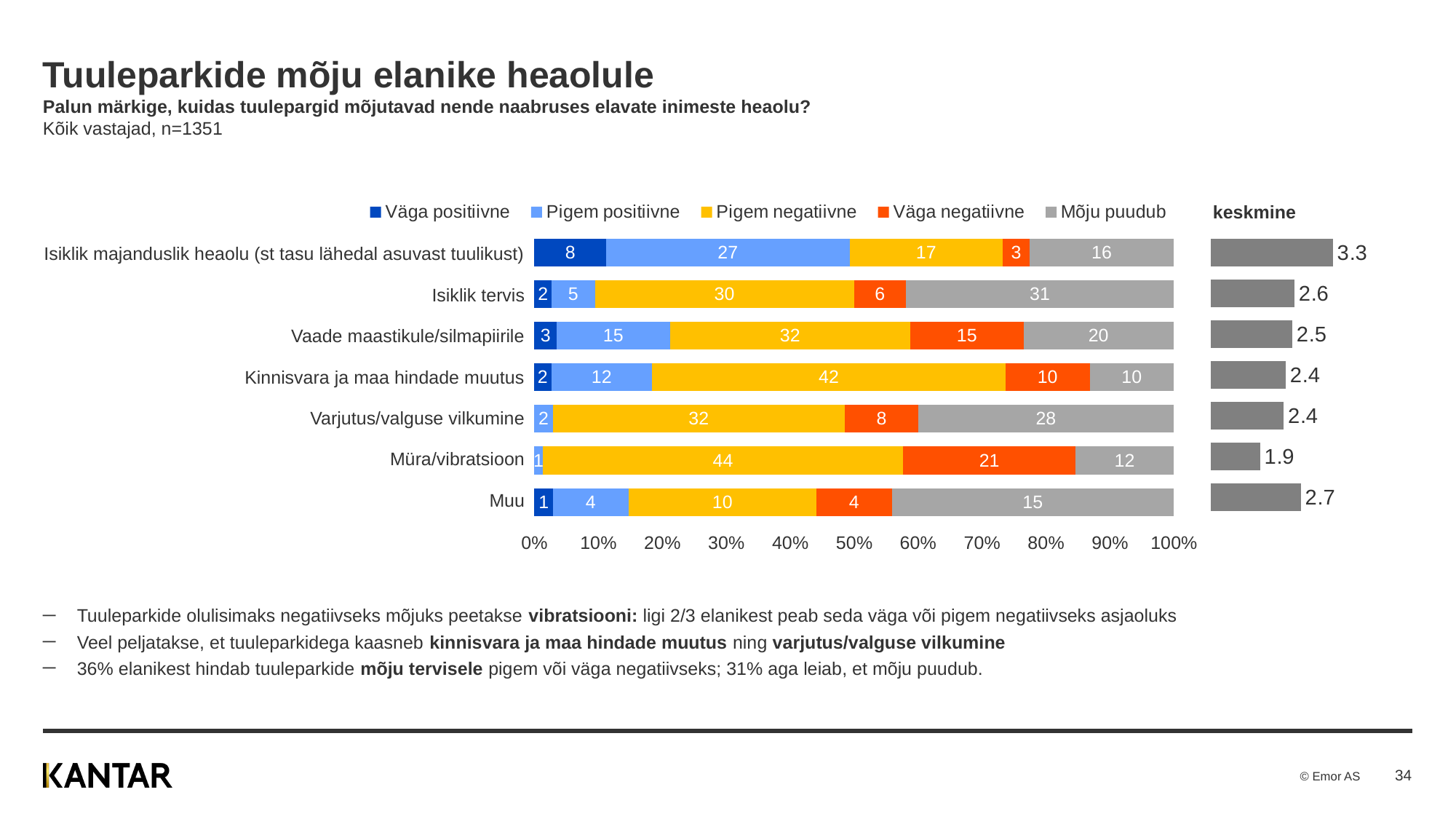

# Tuuleparkide mõju elanike heaolule Palun märkige, kuidas tuulepargid mõjutavad nende naabruses elavate inimeste heaolu? Kõik vastajad, n=1351

### Chart

| Category | Väga positiivne | Pigem positiivne | Pigem negatiivne | Väga negatiivne | Mõju puudub |
|---|---|---|---|---|---|
| Isiklik majanduslik heaolu (st tasu lähedal asuvast tuulikust) | 8.0 | 27.0 | 17.0 | 3.0 | 16.0 |
| Isiklik tervis | 2.0 | 5.0 | 30.0 | 6.0 | 31.0 |
| Vaade maastikule/silmapiirile | 3.0 | 15.0 | 32.0 | 15.0 | 20.0 |
| Kinnisvara ja maa hindade muutus | 2.0 | 12.0 | 42.0 | 10.0 | 10.0 |
| Varjutus/valguse vilkumine | None | 2.0 | 32.0 | 8.0 | 28.0 |
| Müra/vibratsioon | None | 1.0 | 44.0 | 21.0 | 12.0 |
| Muu | 1.0 | 4.0 | 10.0 | 4.0 | 15.0 |
|  |  | keskmine |
| --- | --- | --- |
| Isiklik majanduslik heaolu (st tasu lähedal asuvast tuulikust) |  |  |
| Isiklik tervis |  |  |
| Vaade maastikule/silmapiirile |  |  |
| Kinnisvara ja maa hindade muutus |  |  |
| Varjutus/valguse vilkumine |  |  |
| Müra/vibratsioon |  |  |
| Muu |  |  |

### Chart

| Category | keskmine |
|---|---|
| Kuidas tuulepargid mõjutavad nende naabruses elavate inimeste heaolu? Isiklik majanduslik heaolu (st tasu lähedal asuvast tuulikust) | 3.28 |
| Isiklik tervis | 2.56 |
| Vaade maastikule/silmapiirile | 2.52 |
| Kinnisvara ja maa hindade muutus | 2.4 |
| Varjutus/valguse vilkumine | 2.36 |
| Müra/vibratsioon | 1.92 |
| Muu | 2.68 |
Tuuleparkide olulisimaks negatiivseks mõjuks peetakse vibratsiooni: ligi 2/3 elanikest peab seda väga või pigem negatiivseks asjaoluks
Veel peljatakse, et tuuleparkidega kaasneb kinnisvara ja maa hindade muutus ning varjutus/valguse vilkumine
36% elanikest hindab tuuleparkide mõju tervisele pigem või väga negatiivseks; 31% aga leiab, et mõju puudub.
34